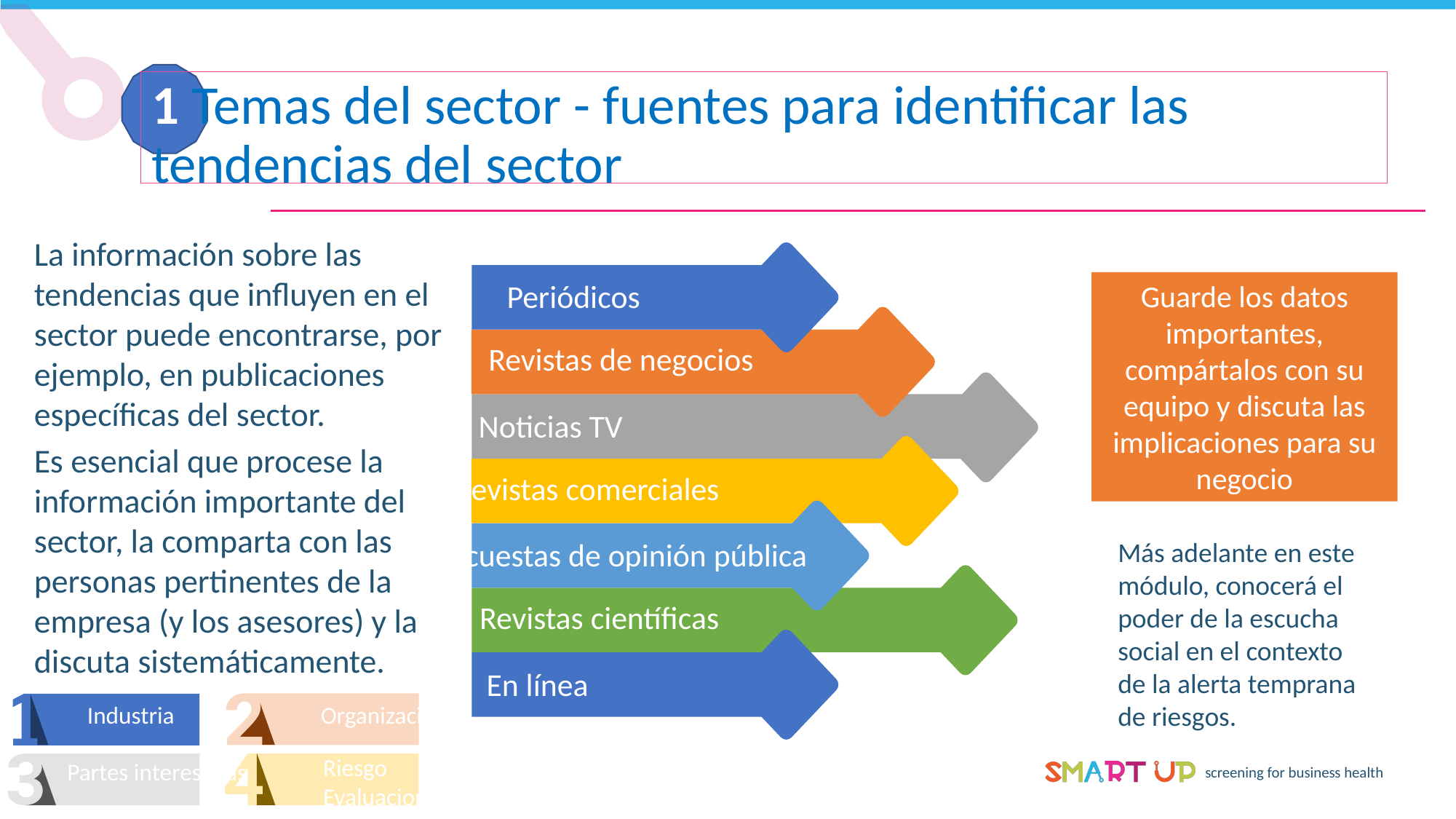

1 Temas del sector - fuentes para identificar las tendencias del sector
La información sobre las tendencias que influyen en el sector puede encontrarse, por ejemplo, en publicaciones específicas del sector.
Es esencial que procese la información importante del sector, la comparta con las personas pertinentes de la empresa (y los asesores) y la discuta sistemáticamente.

Periódicos
Guarde los datos importantes, compártalos con su equipo y discuta las implicaciones para su negocio

Revistas de negocios

Noticias TV

Revistas comerciales

Encuestas de opinión pública
Más adelante en este módulo, conocerá el poder de la escucha social en el contexto de la alerta temprana de riesgos.

Revistas científicas

En línea

Industria
Organización

Riesgo
Evaluaciones
Partes interesadas